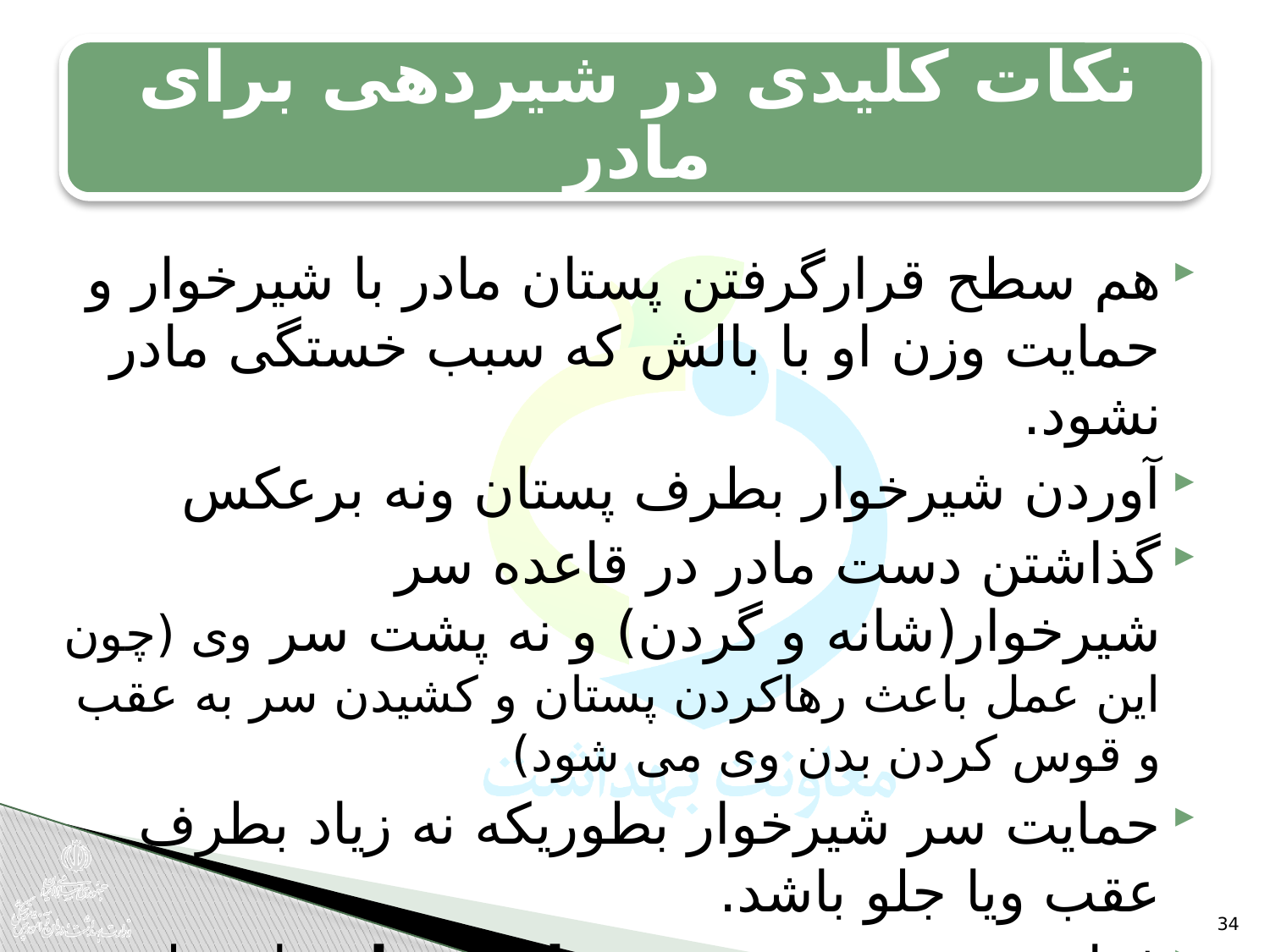

نکات کلیدی در شیردهی برای مادر
هم سطح قرارگرفتن پستان مادر با شیرخوار و حمایت وزن او با بالش که سبب خستگی مادر نشود.
آوردن شیرخوار بطرف پستان ونه برعکس
گذاشتن دست مادر در قاعده سر شیرخوار(شانه و گردن) و نه پشت سر وی (چون این عمل باعث رهاکردن پستان و کشیدن سر به عقب و قوس کردن بدن وی می شود)
حمایت سر شیرخوار بطوریکه نه زیاد بطرف عقب ویا جلو باشد.
فراهم نمودن  وضعیت راحت مادر از نظر فیزیکی و روحی

34